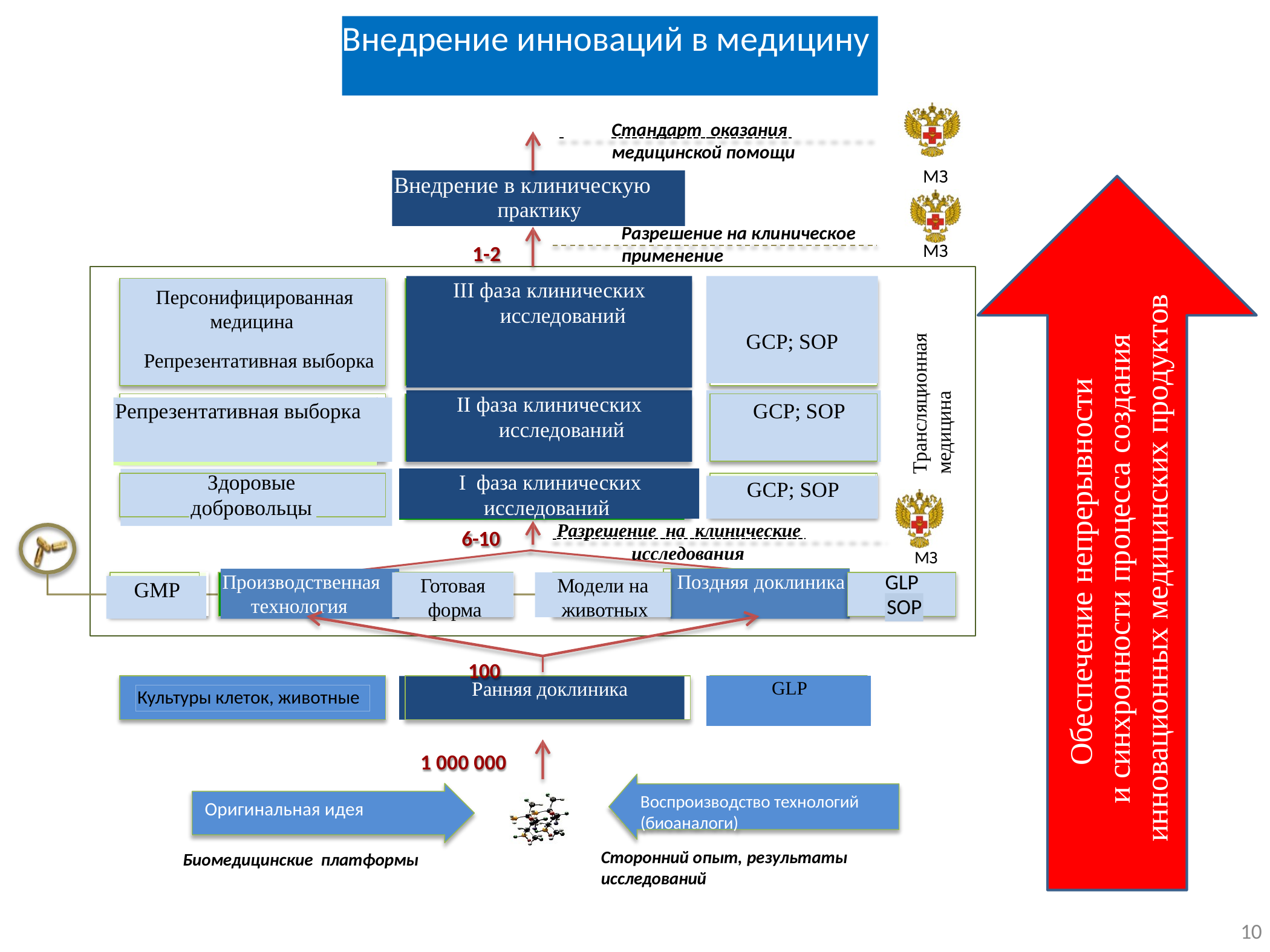

Внедрение инноваций в медицину
# Внедрение инноваций в медицину

 	Стандарт  оказания 	 медицинской помощи

МЗ
Внедрение в клиническую

Обеспечение непрерывности
и синхронности процесса создания инновационных медицинских продуктов

практику
Разрешение на клиническое

МЗ
1-2

применение

Трансляционная медицина

III фаза клинических исследований

GCP; SOP

Персонифицированная медицина
Репрезентативная выборка

II фаза клинических исследований

Репрезентативная выборка
GCP; SOP

I  фаза клинических
Здоровые

GCP; SOP

добровольцы
исследований

 Разрешение  на  клинические 	 исследования

6-10

МЗ

GLP

Производственная технология

Поздняя доклиника

Готовая форма
Модели на животных

GMP
SOP

100

Ранняя доклиника
GLP

Культуры клеток, животные

1 000 000

Воспроизводство технологий (биоаналоги)

Сторонний опыт, результаты исследований

Оригинальная идея
Биомедицинские  платформы
10